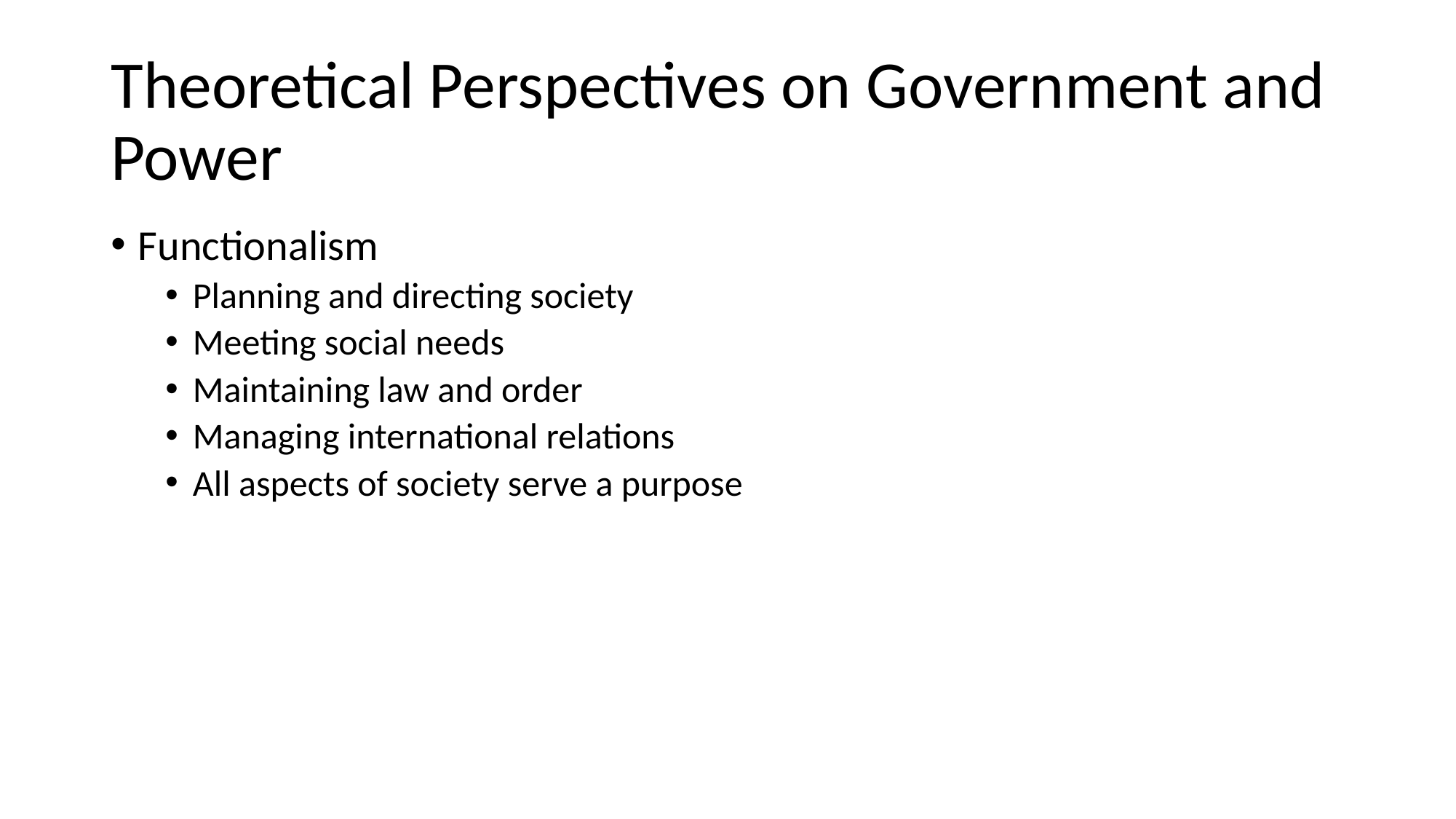

# Theoretical Perspectives on Government and Power
Functionalism
Planning and directing society
Meeting social needs
Maintaining law and order
Managing international relations
All aspects of society serve a purpose